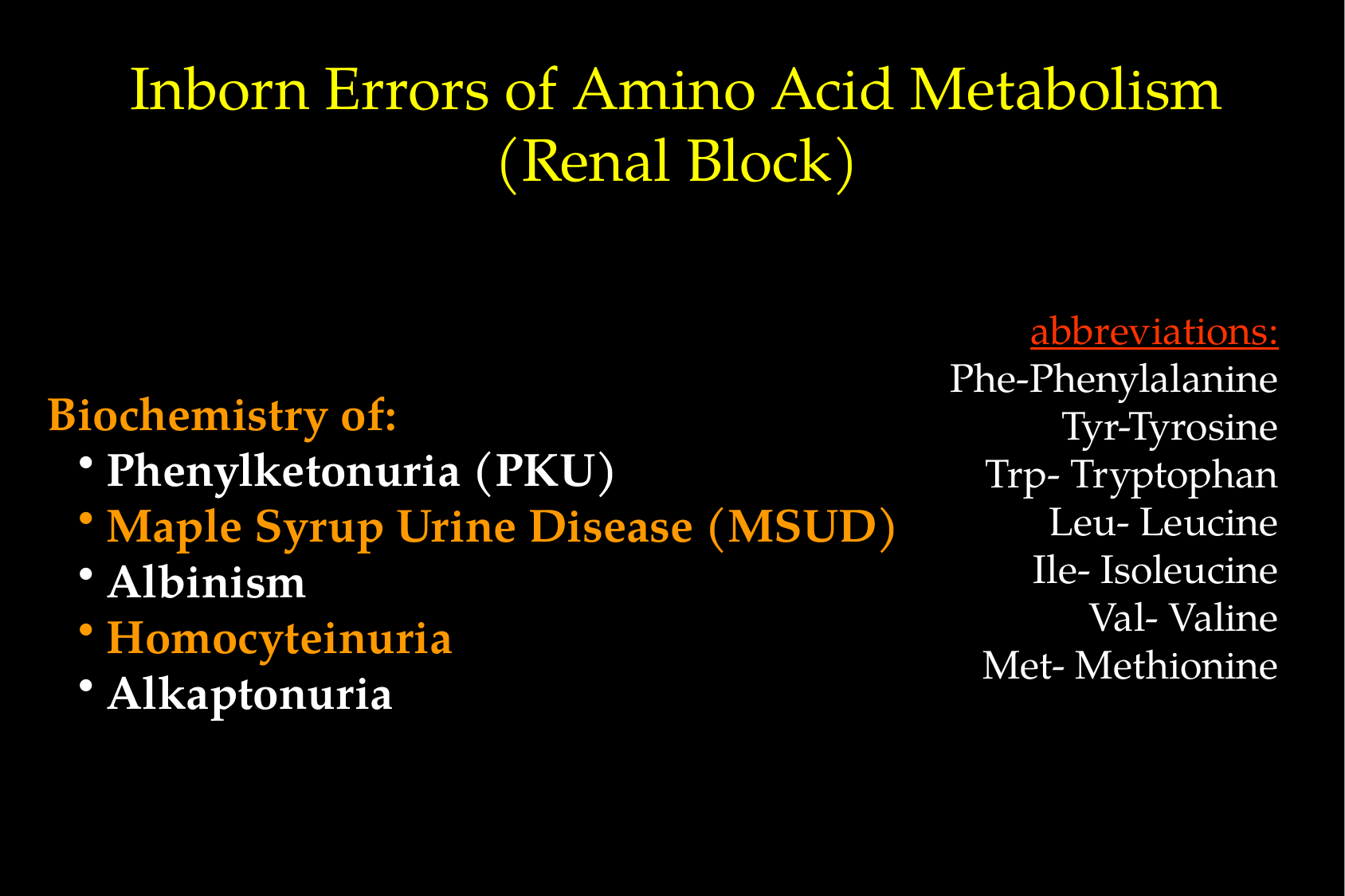

Inborn Errors of Amino Acid Metabolism
(Renal Block)
abbreviations:
Phe-Phenylalanine
Tyr-Tyrosine
Trp- Tryptophan
Leu- Leucine
Ile- Isoleucine
Val- Valine
Met- Methionine
Biochemistry of:
Phenylketonuria (PKU)
Maple Syrup Urine Disease (MSUD)
Albinism
Homocyteinuria
Alkaptonuria